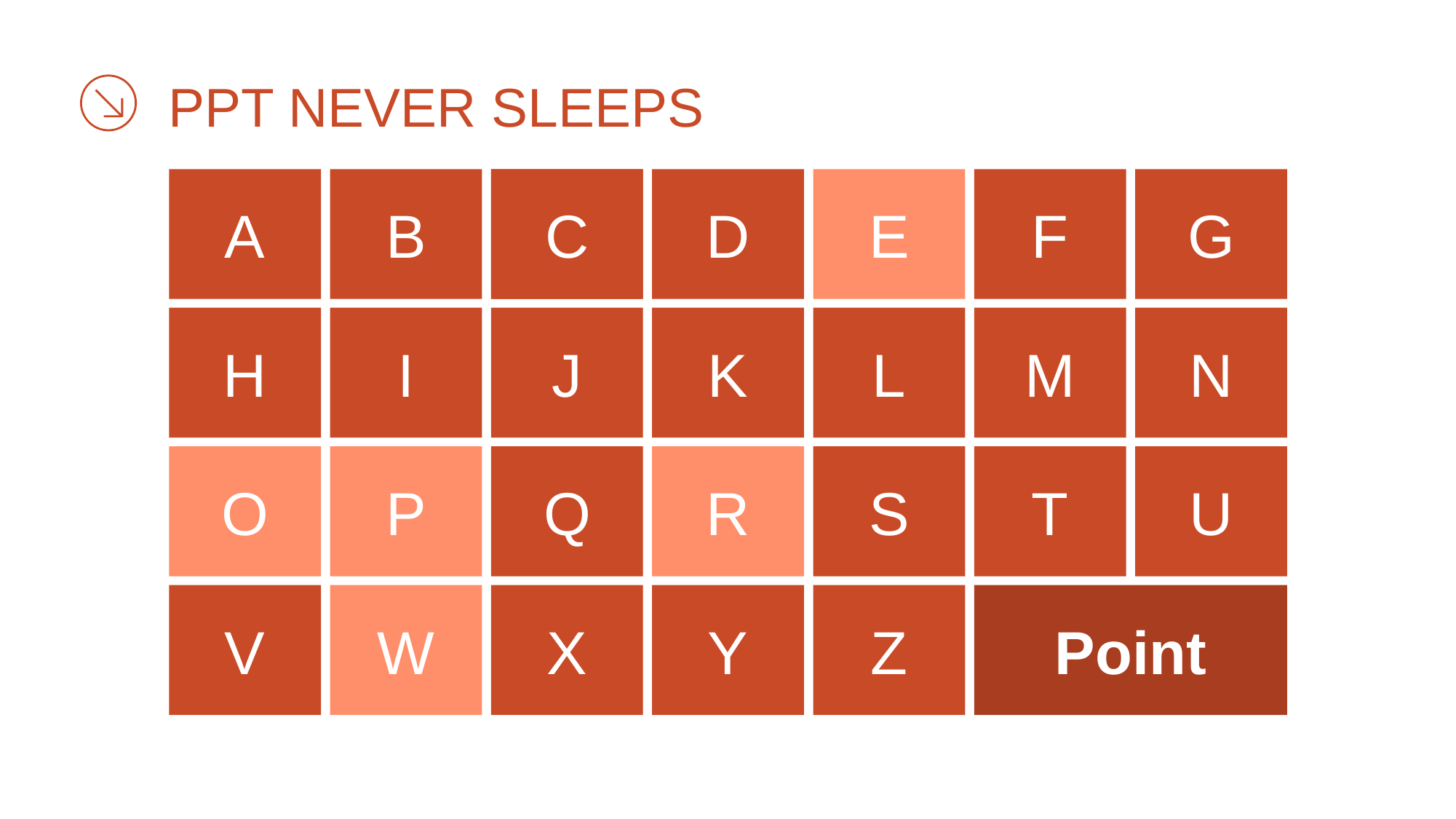

# PPT NEVER SLEEPS
A
B
C
C
D
E
F
G
H
I
J
K
L
M
N
O
P
Q
R
S
T
U
V
W
X
Y
Z
Point
e7d195523061f1c01bc539b90b65f09aca9bc726a3a4adba8C9E45B38E36AC8707C5D393223713CC8DD27123EF48A81803B5A1BFF3646AC546C23D4B23F46D5703AE6DAEEEE7BB41433C5E719609FF6BEE0D1CEBC42800D703D4FBCFF9E7DC498293112882B06CFED0E8B8F5F6228ACB5C0C32476B49CEC0457815DED8AFF16F634132B871C279B9